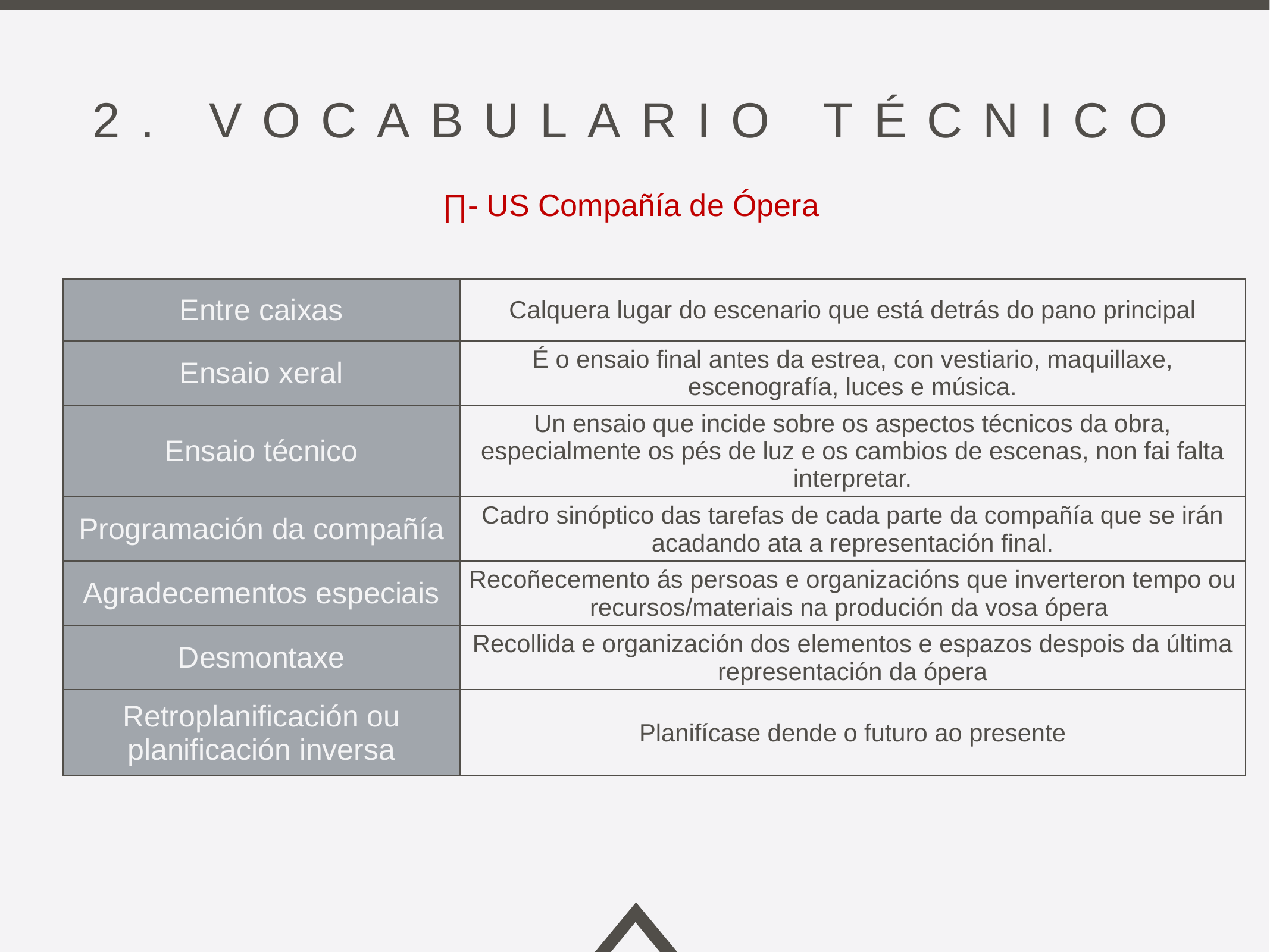

2. Vocabulario técnico
∏- US Compañía de Ópera
| Entre caixas | Calquera lugar do escenario que está detrás do pano principal |
| --- | --- |
| Ensaio xeral | É o ensaio final antes da estrea, con vestiario, maquillaxe, escenografía, luces e música. |
| Ensaio técnico | Un ensaio que incide sobre os aspectos técnicos da obra, especialmente os pés de luz e os cambios de escenas, non fai falta interpretar. |
| Programación da compañía | Cadro sinóptico das tarefas de cada parte da compañía que se irán acadando ata a representación final. |
| Agradecementos especiais | Recoñecemento ás persoas e organizacións que inverteron tempo ou recursos/materiais na produción da vosa ópera |
| Desmontaxe | Recollida e organización dos elementos e espazos despois da última representación da ópera |
| Retroplanificación ou planificación inversa | Planifícase dende o futuro ao presente |